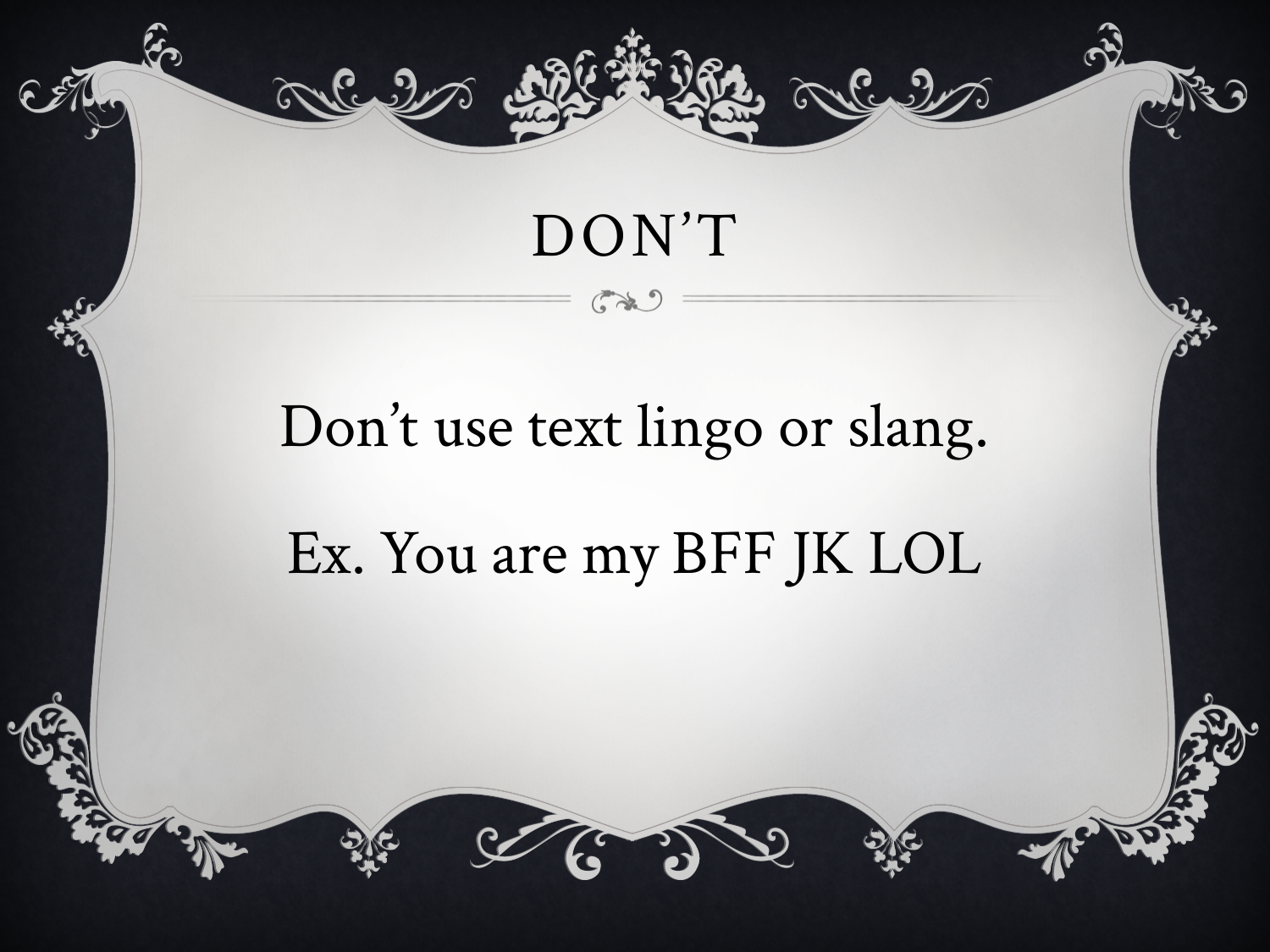

# Don’t
Don’t use text lingo or slang.
Ex. You are my BFF JK LOL